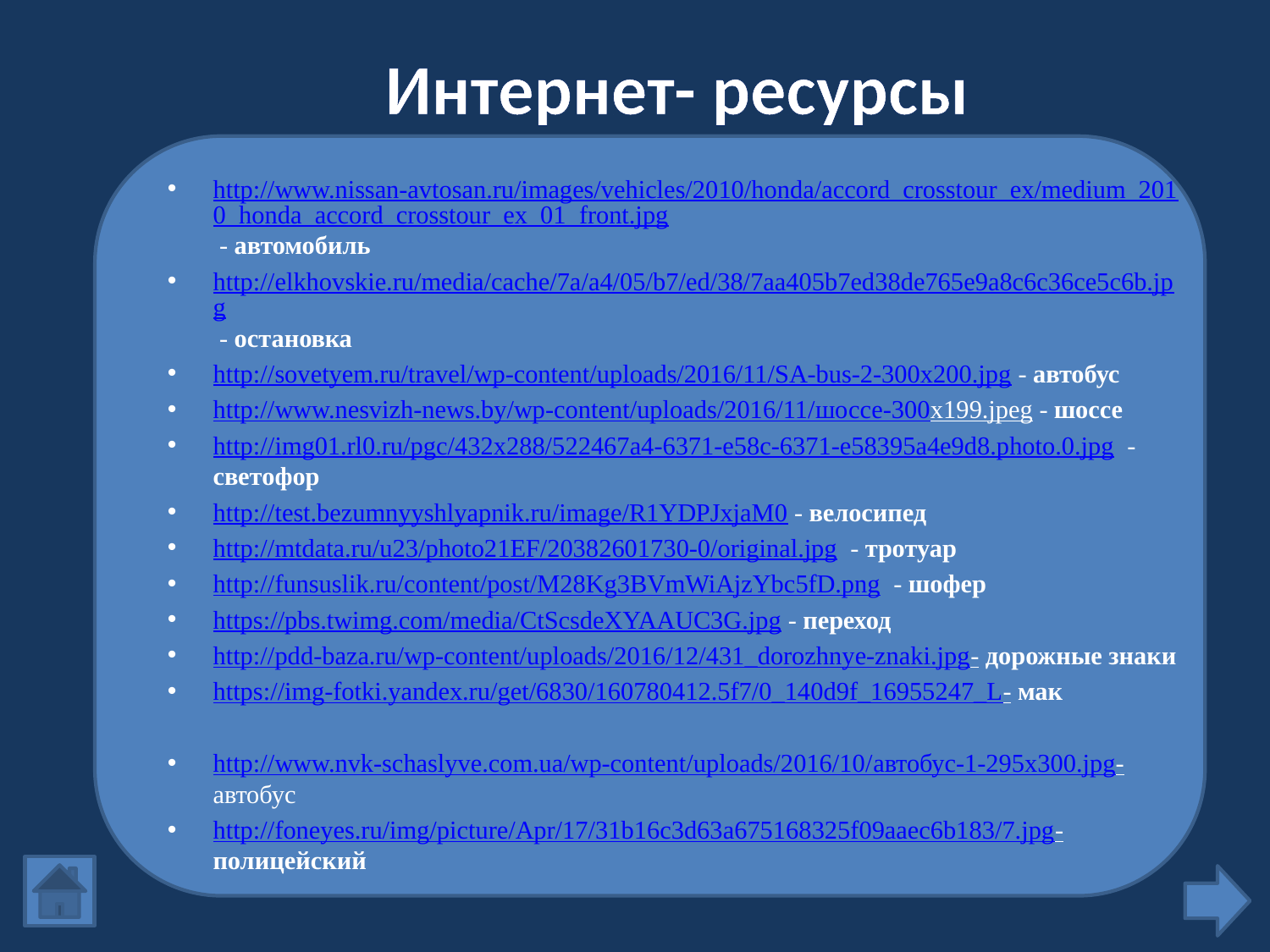

# Интернет- ресурсы

http://www.nissan-avtosan.ru/images/vehicles/2010/honda/accord_crosstour_ex/medium_2010_honda_accord_crosstour_ex_01_front.jpg - автомобиль
http://elkhovskie.ru/media/cache/7a/a4/05/b7/ed/38/7aa405b7ed38de765e9a8c6c36ce5c6b.jpg - остановка
http://sovetyem.ru/travel/wp-content/uploads/2016/11/SA-bus-2-300x200.jpg - автобус
http://www.nesvizh-news.by/wp-content/uploads/2016/11/шоссе-300x199.jpeg - шоссе
http://img01.rl0.ru/pgc/432x288/522467a4-6371-e58c-6371-e58395a4e9d8.photo.0.jpg  - светофор
http://test.bezumnyyshlyapnik.ru/image/R1YDPJxjaM0 - велосипед
http://mtdata.ru/u23/photo21EF/20382601730-0/original.jpg  - тротуар
http://funsuslik.ru/content/post/M28Kg3BVmWiAjzYbc5fD.png  - шофер
https://pbs.twimg.com/media/CtScsdeXYAAUC3G.jpg - переход
http://pdd-baza.ru/wp-content/uploads/2016/12/431_dorozhnye-znaki.jpg- дорожные знаки
https://img-fotki.yandex.ru/get/6830/160780412.5f7/0_140d9f_16955247_L- мак

http://www.nvk-schaslyve.com.ua/wp-content/uploads/2016/10/автобус-1-295x300.jpg- автобус
http://foneyes.ru/img/picture/Apr/17/31b16c3d63a675168325f09aaec6b183/7.jpg- полицейский